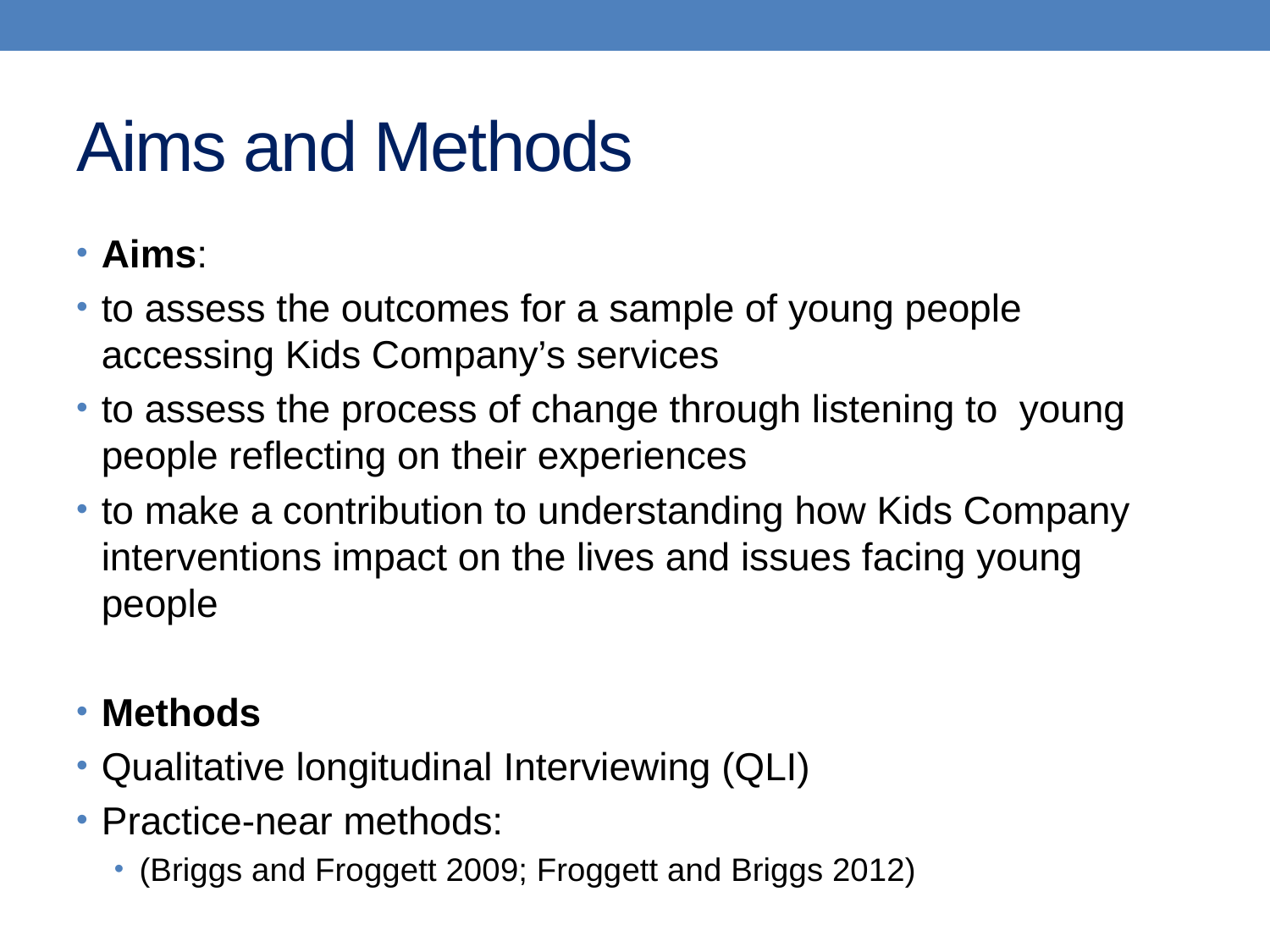

# Aims and Methods
Aims:
to assess the outcomes for a sample of young people accessing Kids Company’s services
to assess the process of change through listening to  young people reflecting on their experiences
to make a contribution to understanding how Kids Company interventions impact on the lives and issues facing young people

Methods
Qualitative longitudinal Interviewing (QLI)
Practice-near methods:
(Briggs and Froggett 2009; Froggett and Briggs 2012)